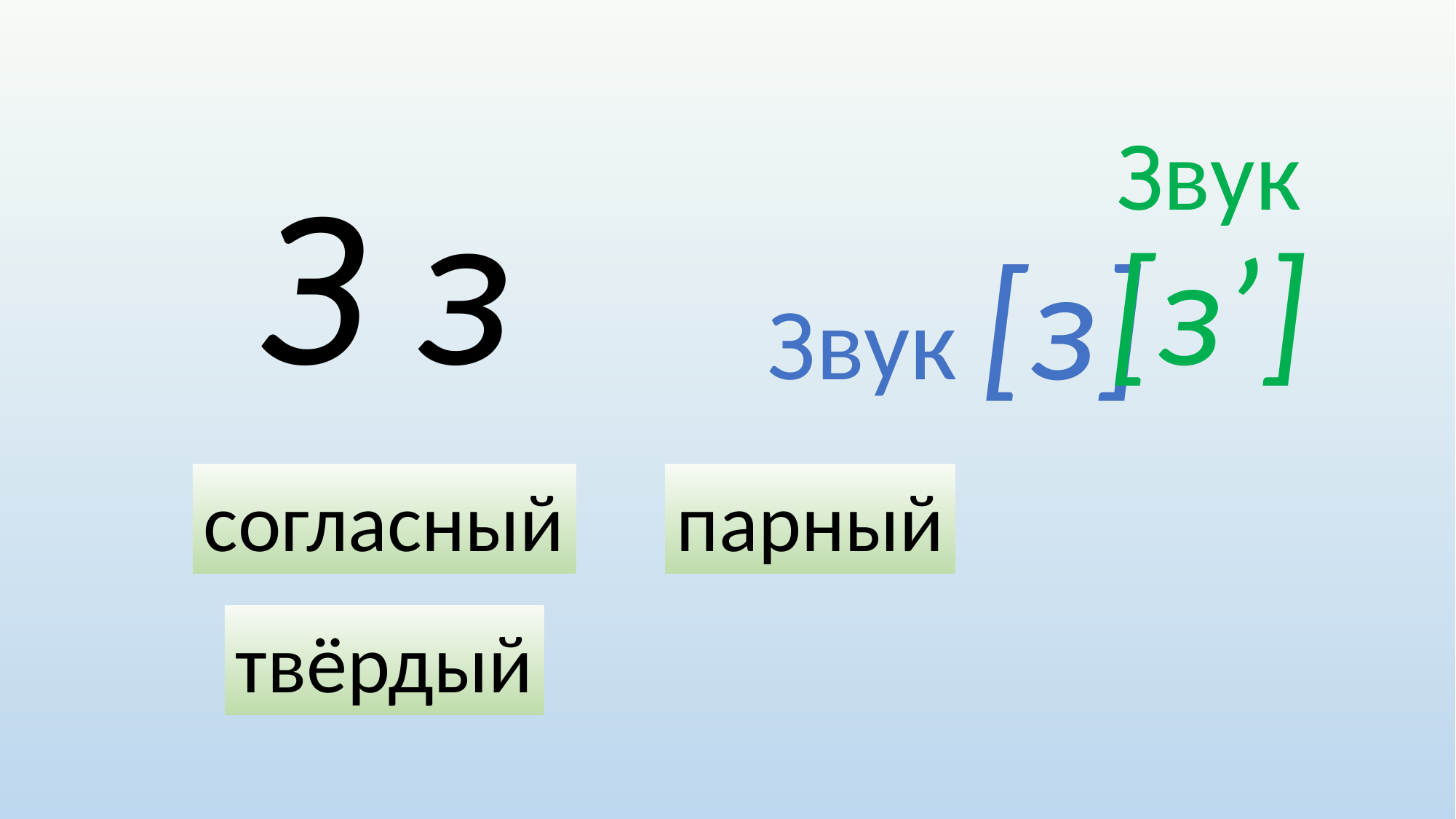

Звук [з’]
# З з
Звук [з]
согласный
парный
твёрдый